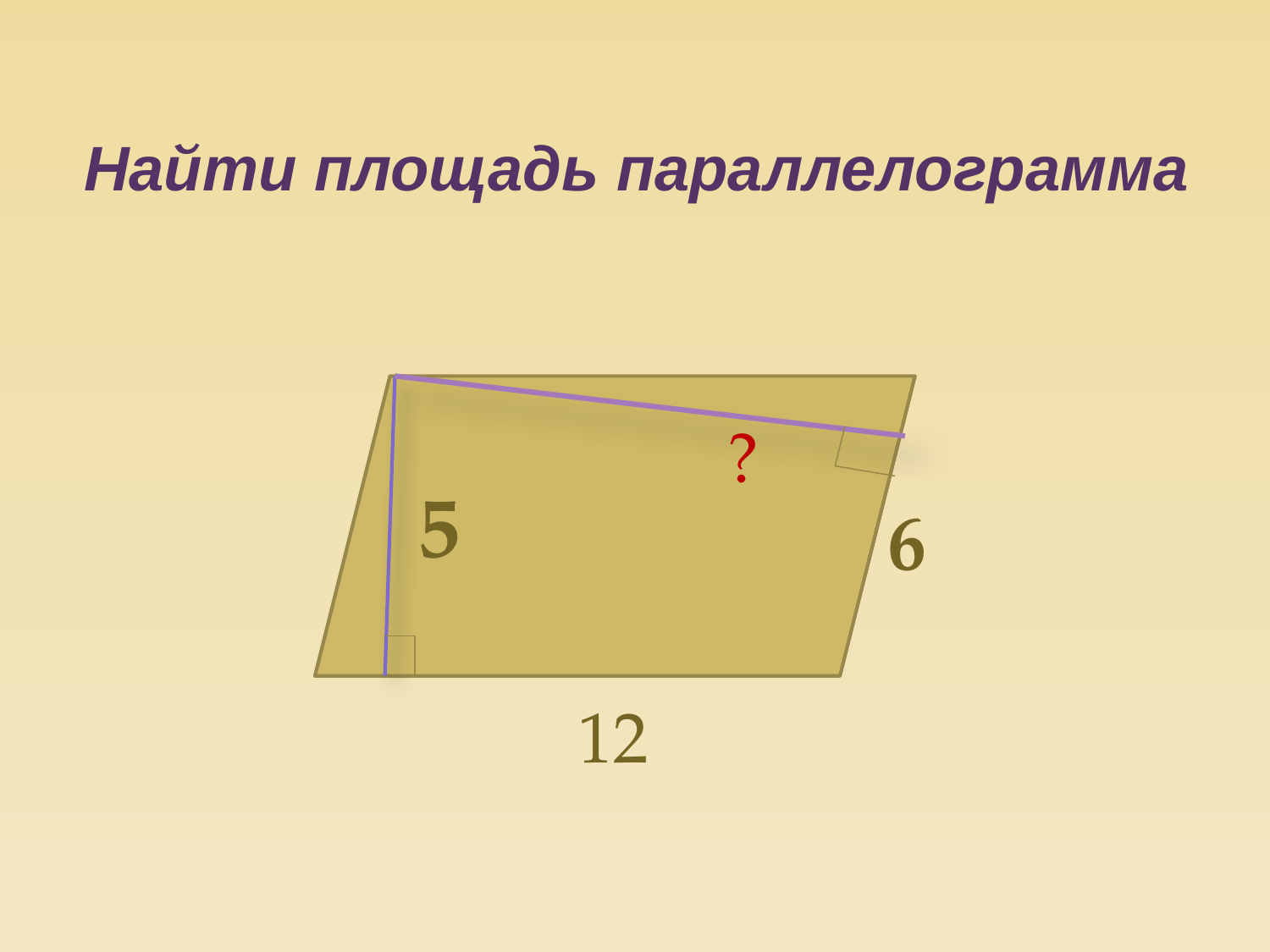

# Найти площадь параллелограмма

?
5
6
12